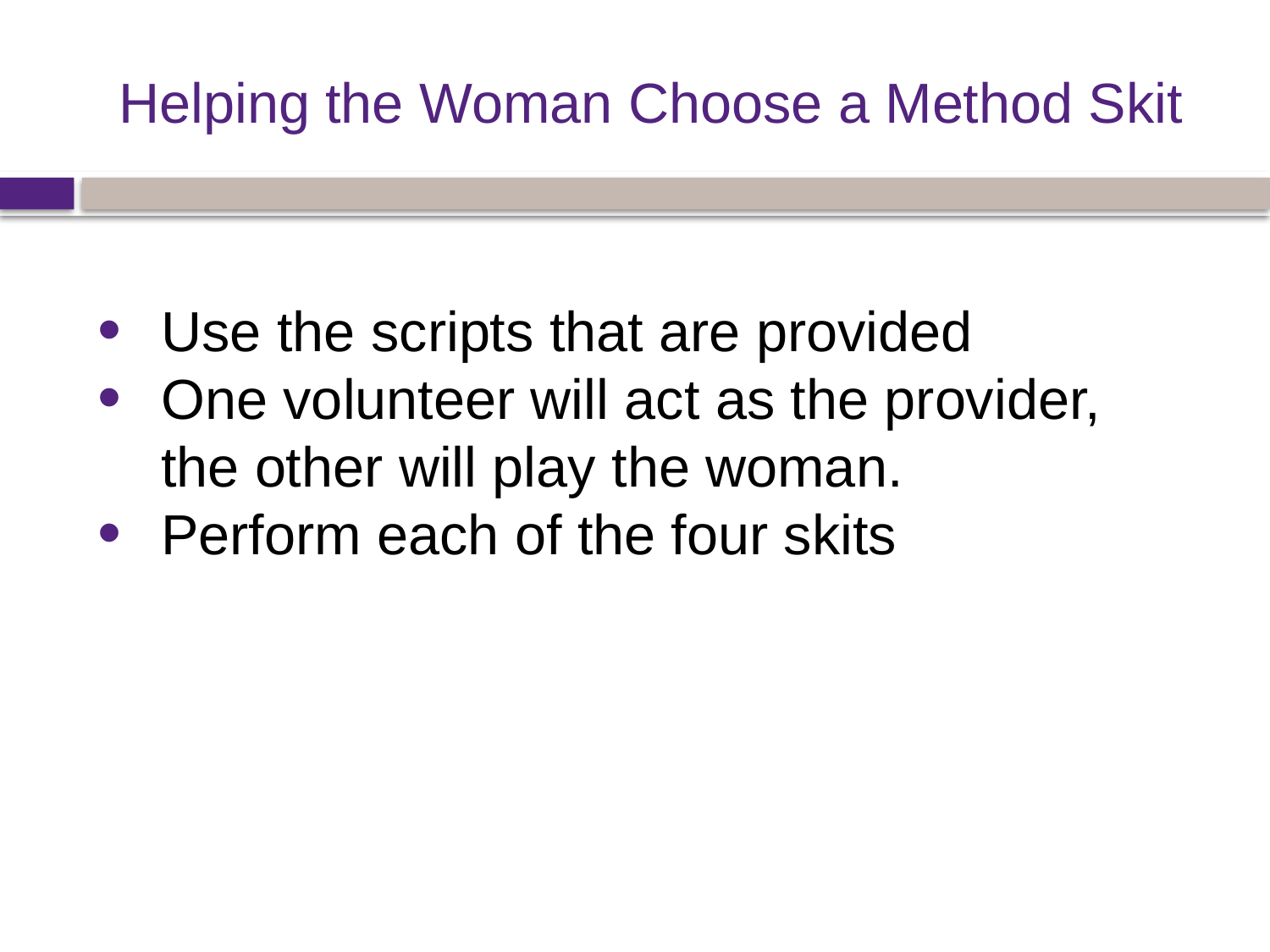

# Helping the Woman Choose a Method Skit
Use the scripts that are provided
One volunteer will act as the provider, the other will play the woman.
Perform each of the four skits